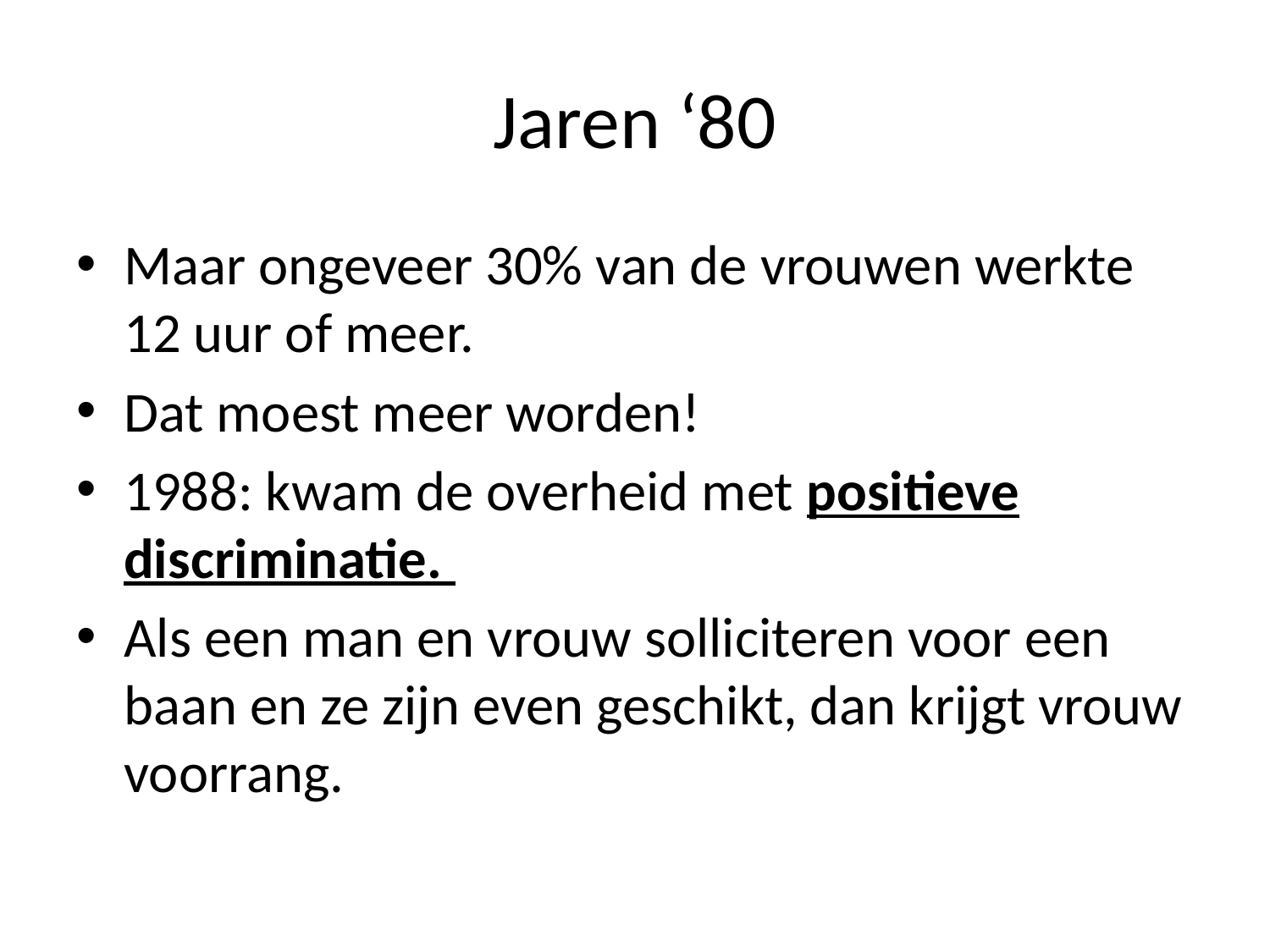

# Jaren ‘80
Maar ongeveer 30% van de vrouwen werkte 12 uur of meer.
Dat moest meer worden!
1988: kwam de overheid met positieve discriminatie.
Als een man en vrouw solliciteren voor een baan en ze zijn even geschikt, dan krijgt vrouw voorrang.